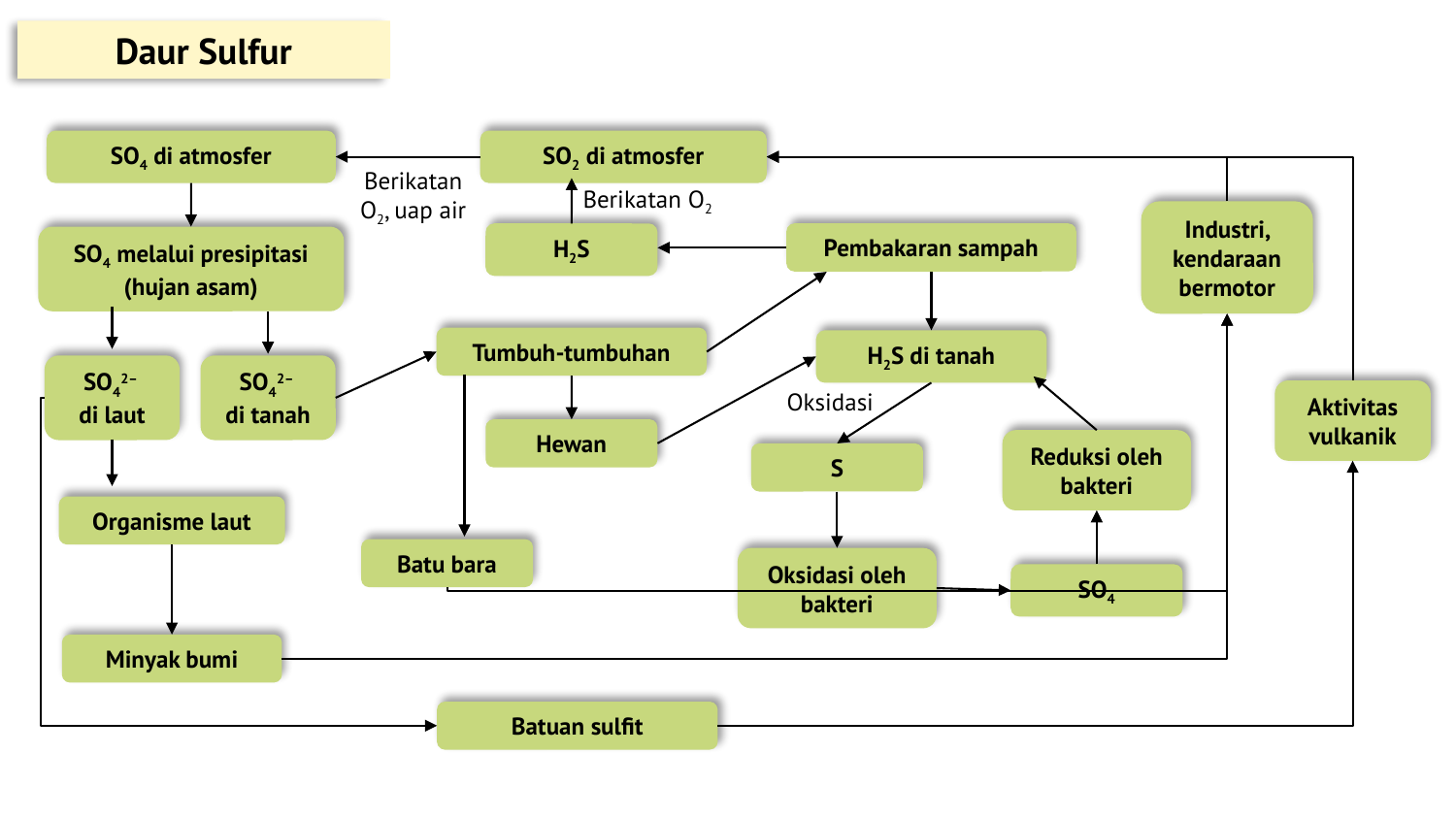

Daur Sulfur
SO4 di atmosfer
SO2 di atmosfer
Berikatan
O2, uap air
Berikatan O2
Industri, kendaraan
bermotor
H2S
Pembakaran sampah
SO4 melalui presipitasi
(hujan asam)
Tumbuh-tumbuhan
H2S di tanah
SO42–
di laut
SO42–
di tanah
Oksidasi
Aktivitas
vulkanik
Hewan
Reduksi oleh bakteri
S
Organisme laut
Batu bara
Oksidasi oleh bakteri
SO4
Minyak bumi
Batuan sulfit